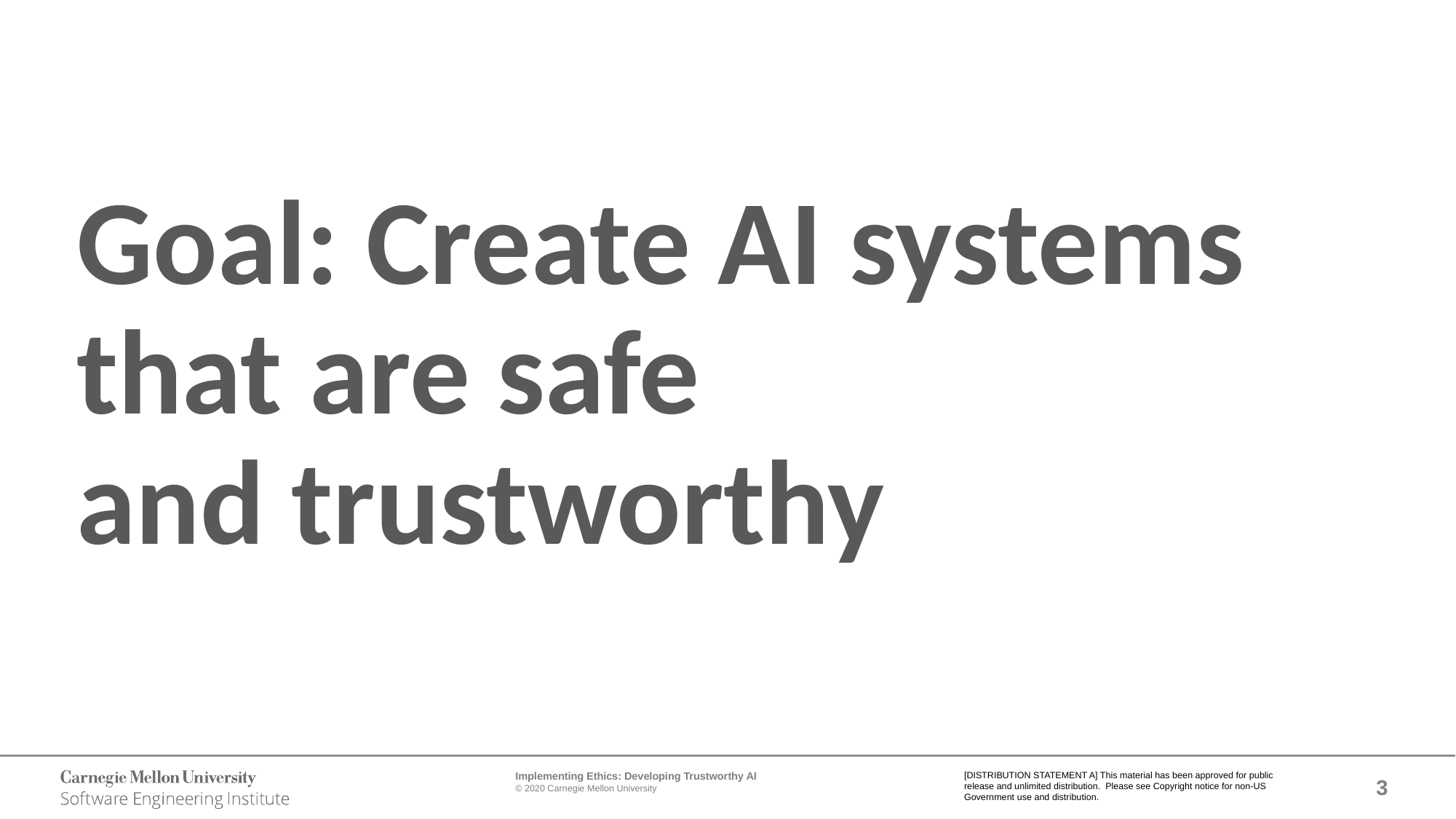

# Goal: Create AI systems that are safe and trustworthy